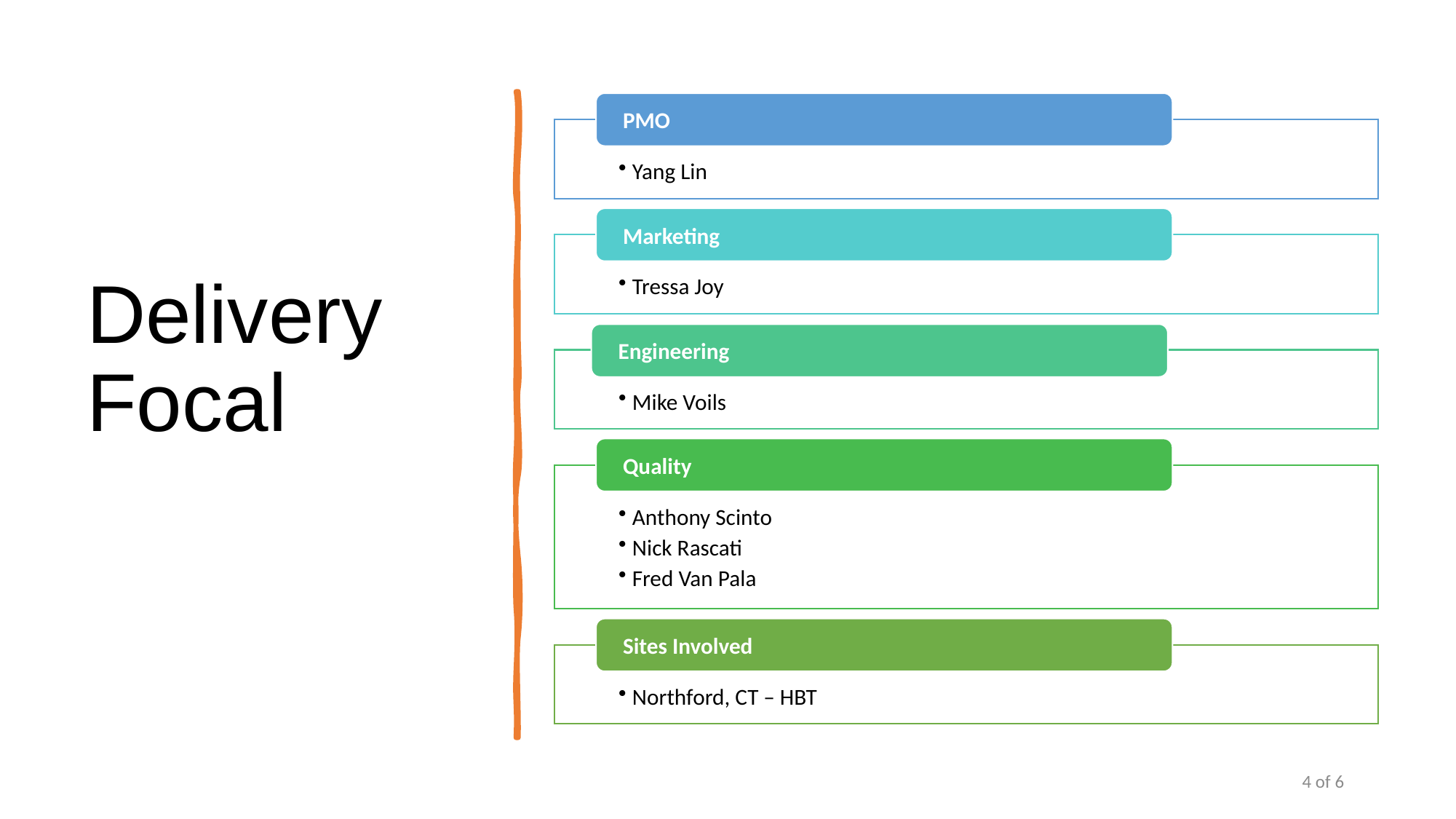

# Delivery Focal
Yang Lin
PMO
Tressa Joy
Marketing
Mike Voils
Engineering
Anthony Scinto
Nick Rascati
Fred Van Pala
Quality
Northford, CT – HBT
Sites Involved

4 of 6